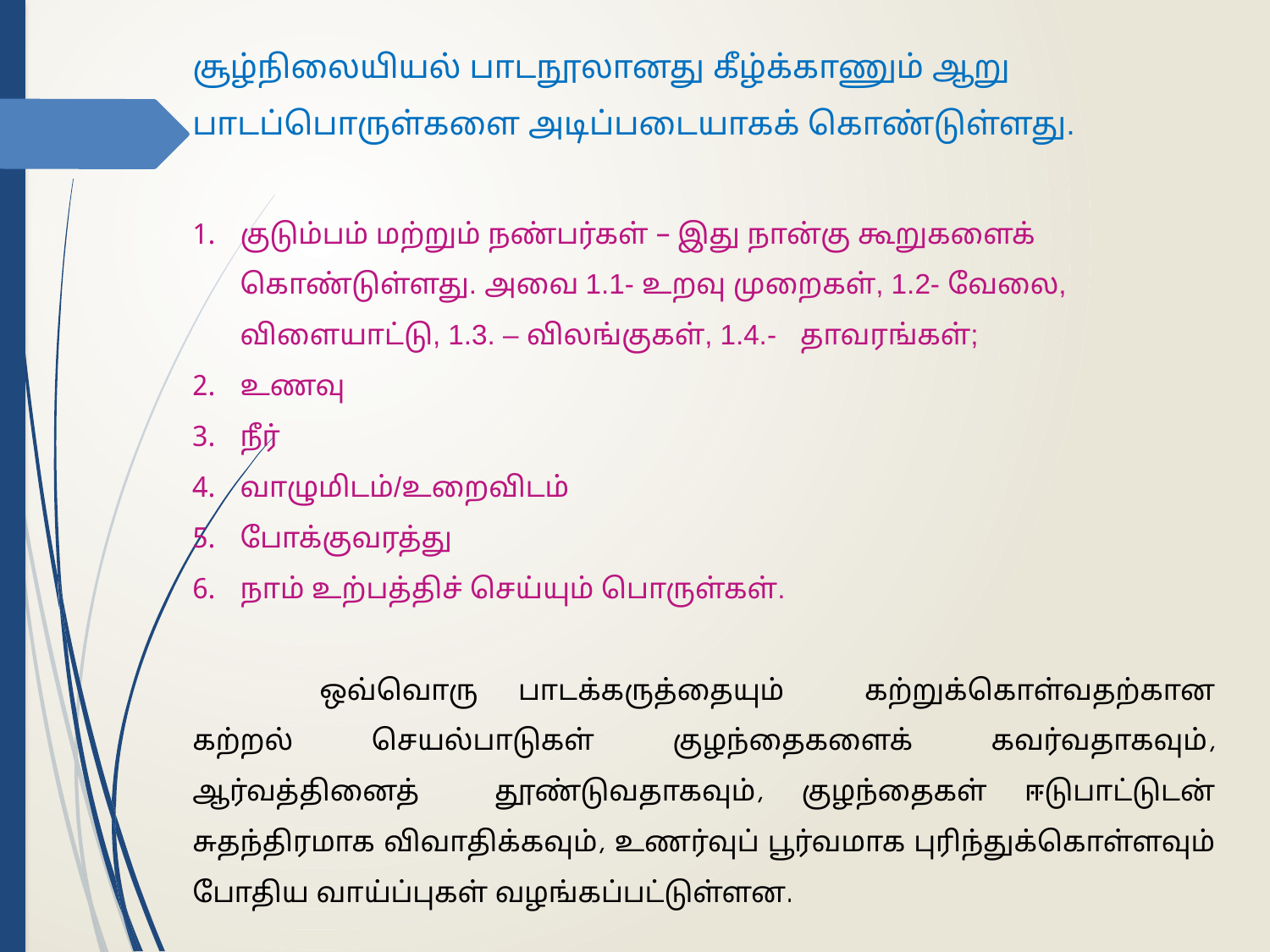

சூழ்நிலையியல் பாடநூலானது கீழ்க்காணும் ஆறு பாடப்பொருள்களை அடிப்படையாகக் கொண்டுள்ளது.

குடும்பம் மற்றும் நண்பர்கள் – இது நான்கு கூறுகளைக் கொண்டுள்ளது. அவை 1.1- உறவு முறைகள், 1.2- வேலை, விளையாட்டு, 1.3. – விலங்குகள், 1.4.-   தாவரங்கள்;
உணவு
நீர்
வாழுமிடம்/உறைவிடம்
போக்குவரத்து
நாம் உற்பத்திச் செய்யும் பொருள்கள்.

	ஒவ்வொரு பாடக்கருத்தையும்  கற்றுக்கொள்வதற்கான கற்றல் செயல்பாடுகள் குழந்தைகளைக் கவர்வதாகவும், ஆர்வத்தினைத்  தூண்டுவதாகவும், குழந்தைகள் ஈடுபாட்டுடன் சுதந்திரமாக விவாதிக்கவும், உணர்வுப் பூர்வமாக புரிந்துக்கொள்ளவும் போதிய வாய்ப்புகள் வழங்கப்பட்டுள்ளன.